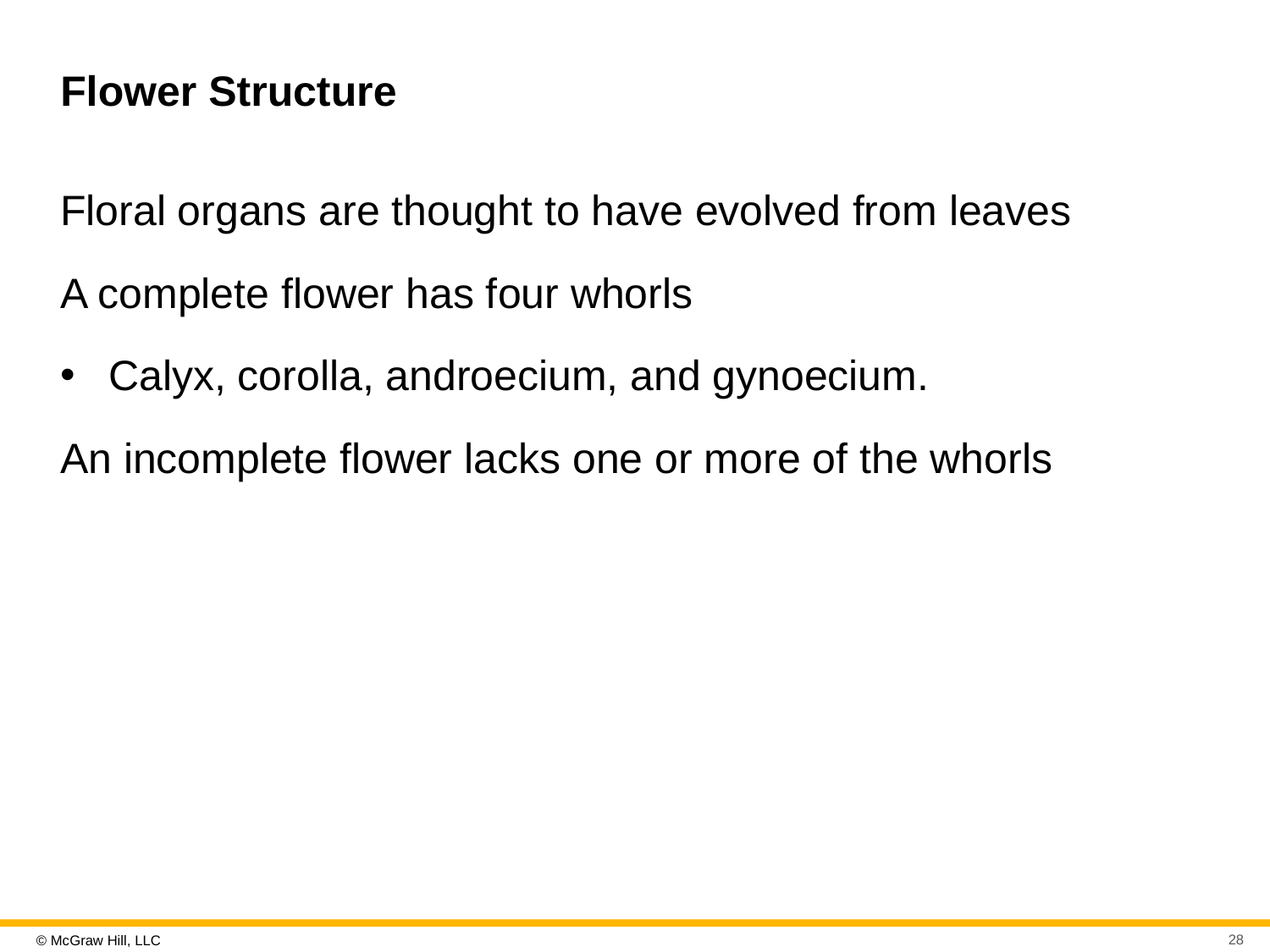

# Flower Structure
Floral organs are thought to have evolved from leaves
A complete flower has four whorls
Calyx, corolla, androecium, and gynoecium.
An incomplete flower lacks one or more of the whorls
28